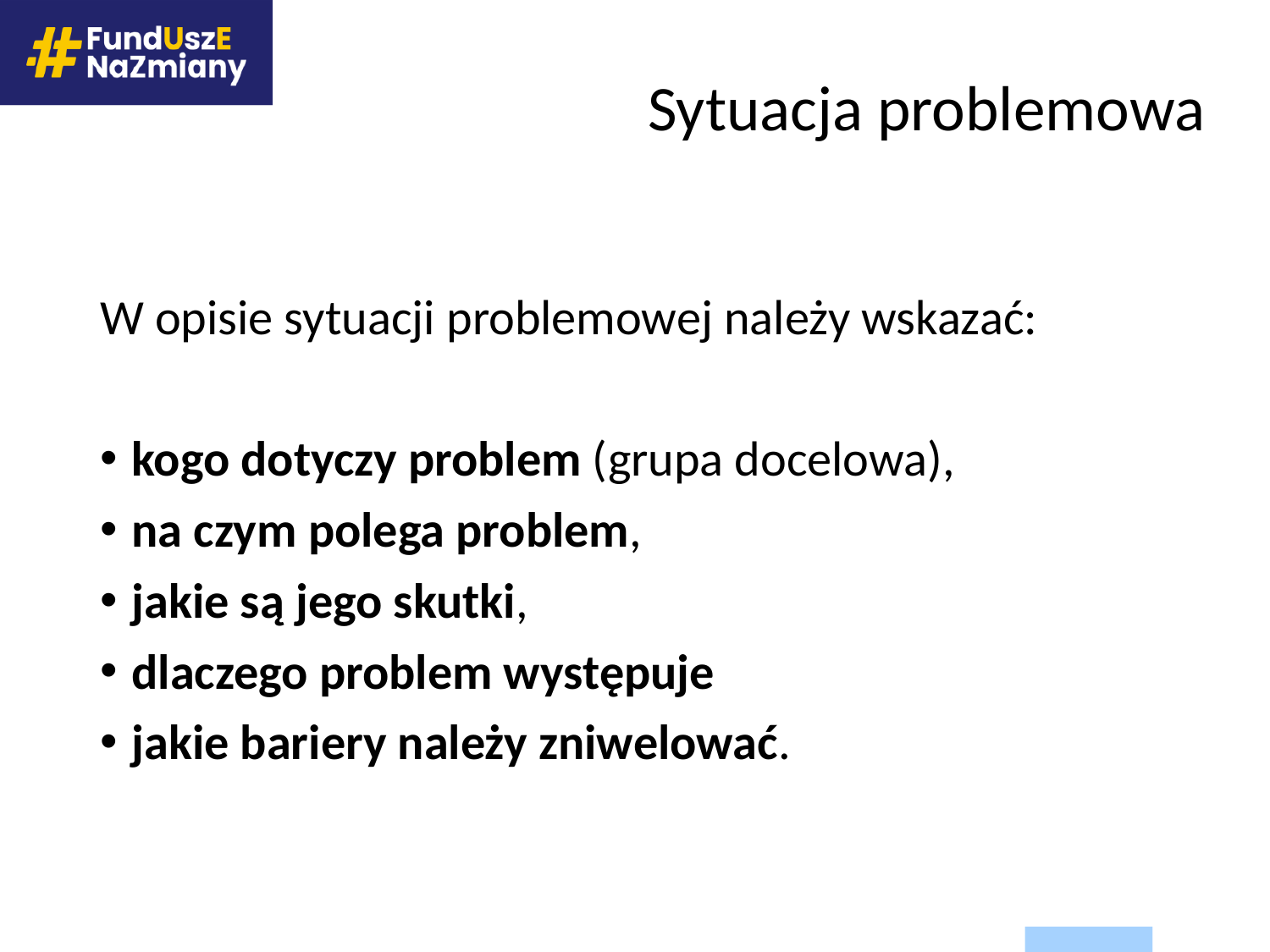

# Sytuacja problemowa
W opisie sytuacji problemowej należy wskazać:

kogo dotyczy problem (grupa docelowa),
na czym polega problem,
jakie są jego skutki,
dlaczego problem występuje
jakie bariery należy zniwelować.